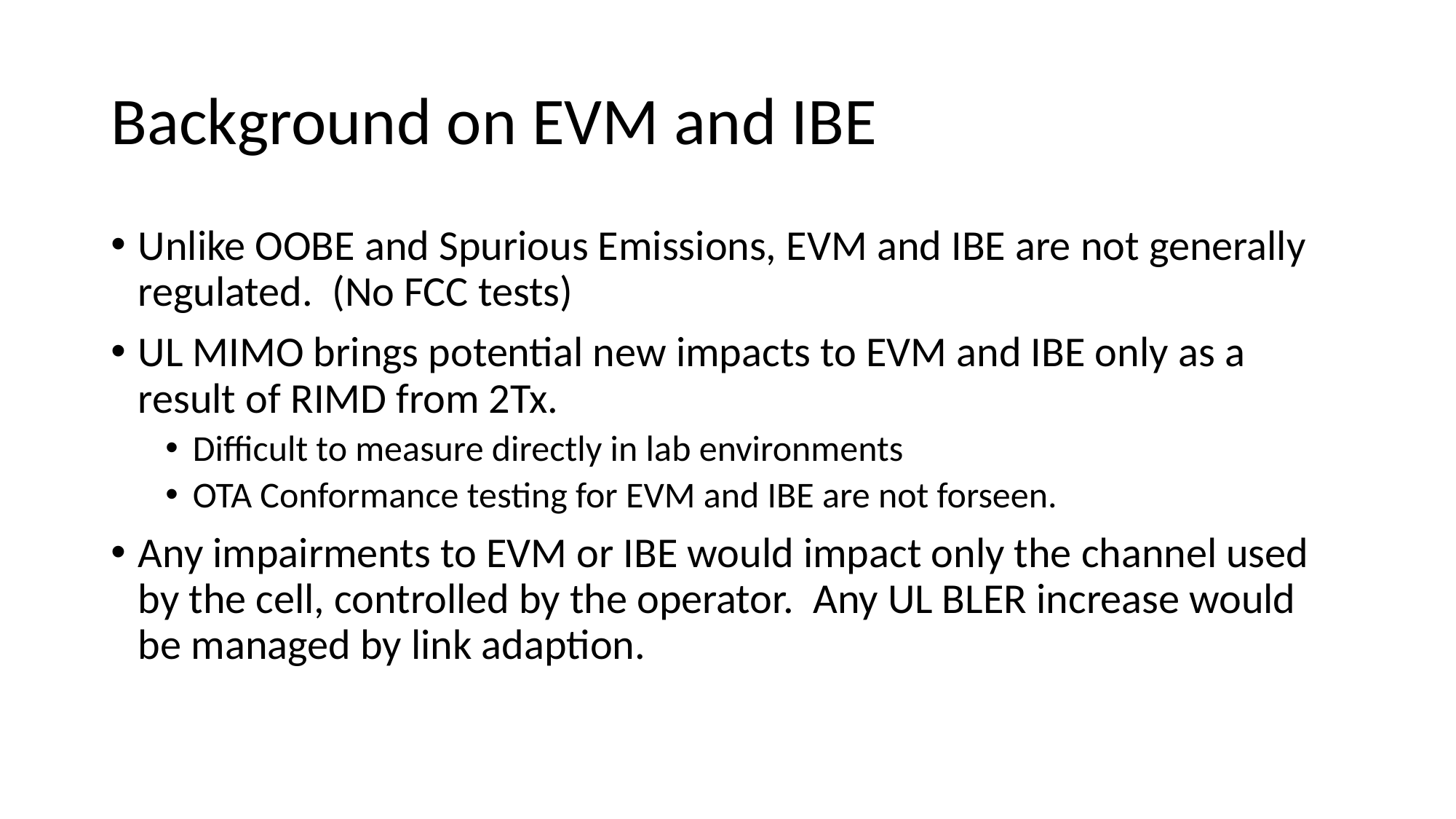

# Background on EVM and IBE
Unlike OOBE and Spurious Emissions, EVM and IBE are not generally regulated.  (No FCC tests)
UL MIMO brings potential new impacts to EVM and IBE only as a result of RIMD from 2Tx.
Difficult to measure directly in lab environments
OTA Conformance testing for EVM and IBE are not forseen.
Any impairments to EVM or IBE would impact only the channel used by the cell, controlled by the operator.  Any UL BLER increase would be managed by link adaption.